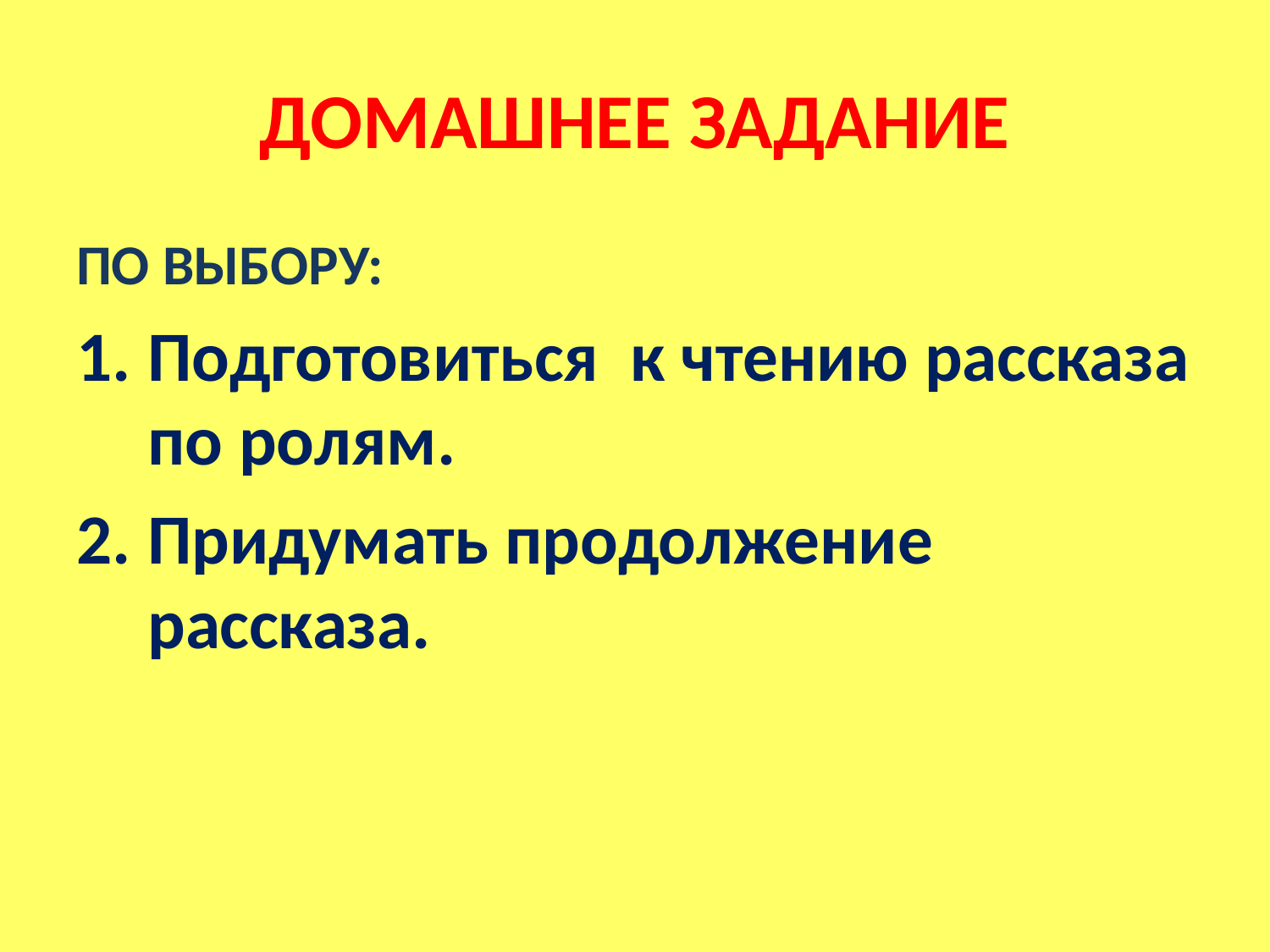

# ДОМАШНЕЕ ЗАДАНИЕ
ПО ВЫБОРУ:
Подготовиться  к чтению рассказа по ролям.
Придумать продолжение рассказа.